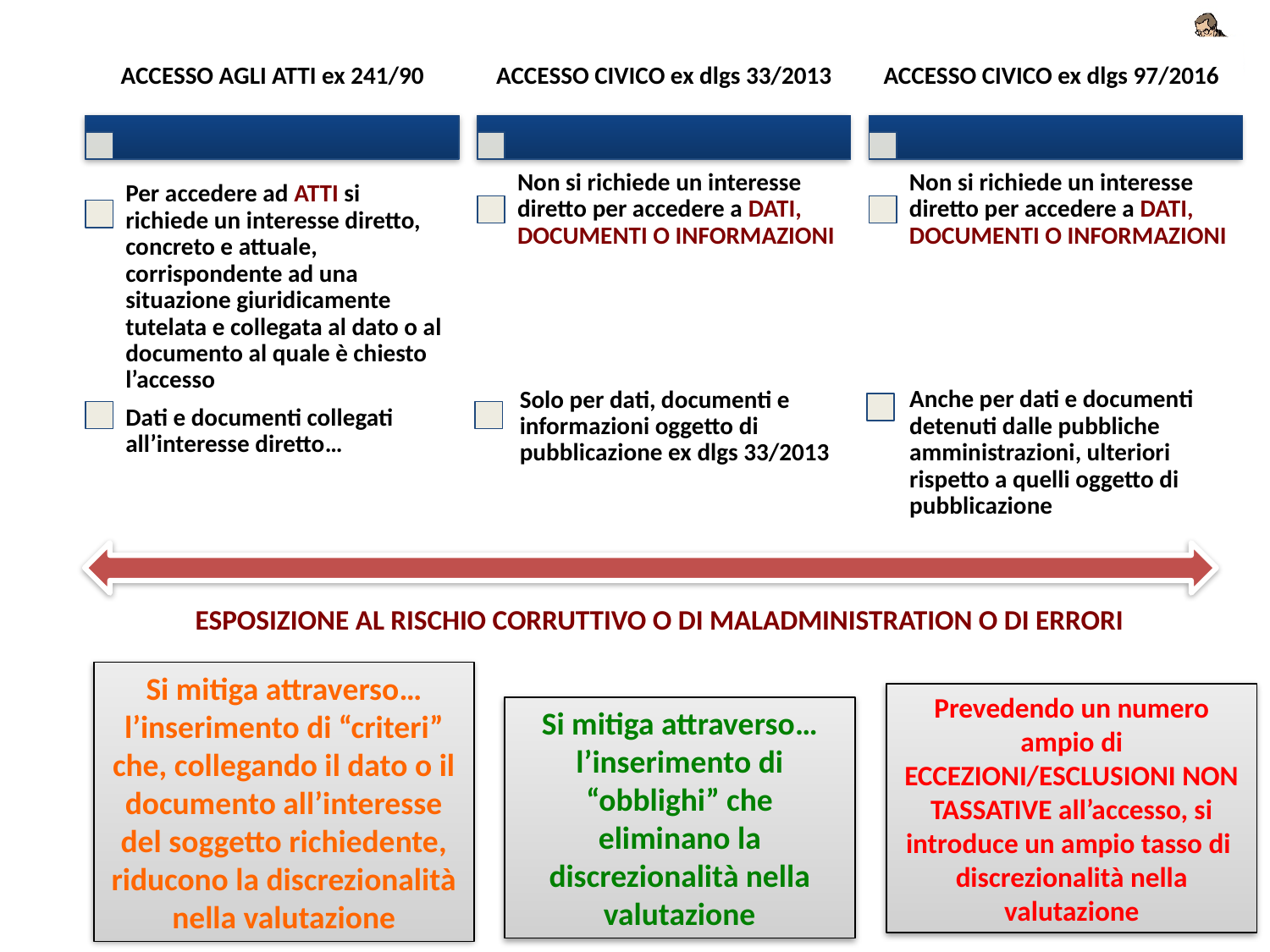

ACCESSO AGLI ATTI ex 241/90
Per accedere ad ATTI si richiede un interesse diretto, concreto e attuale, corrispondente ad una situazione giuridicamente tutelata e collegata al dato o al documento al quale è chiesto l’accesso
Dati e documenti collegati all’interesse diretto…
ACCESSO CIVICO ex dlgs 33/2013
Non si richiede un interesse diretto per accedere a DATI, DOCUMENTI O INFORMAZIONI
Solo per dati, documenti e informazioni oggetto di pubblicazione ex dlgs 33/2013
ACCESSO CIVICO ex dlgs 97/2016
Non si richiede un interesse diretto per accedere a DATI, DOCUMENTI O INFORMAZIONI
Anche per dati e documenti detenuti dalle pubbliche amministrazioni, ulteriori rispetto a quelli oggetto di pubblicazione

ESPOSIZIONE AL RISCHIO CORRUTTIVO O DI MALADMINISTRATION O DI ERRORI
Si mitiga attraverso… l’inserimento di “criteri” che, collegando il dato o il documento all’interesse del soggetto richiedente, riducono la discrezionalità nella valutazione
Prevedendo un numero ampio di ECCEZIONI/ESCLUSIONI NON TASSATIVE all’accesso, si introduce un ampio tasso di  discrezionalità nella valutazione
Si mitiga attraverso… l’inserimento di “obblighi” che eliminano la discrezionalità nella valutazione